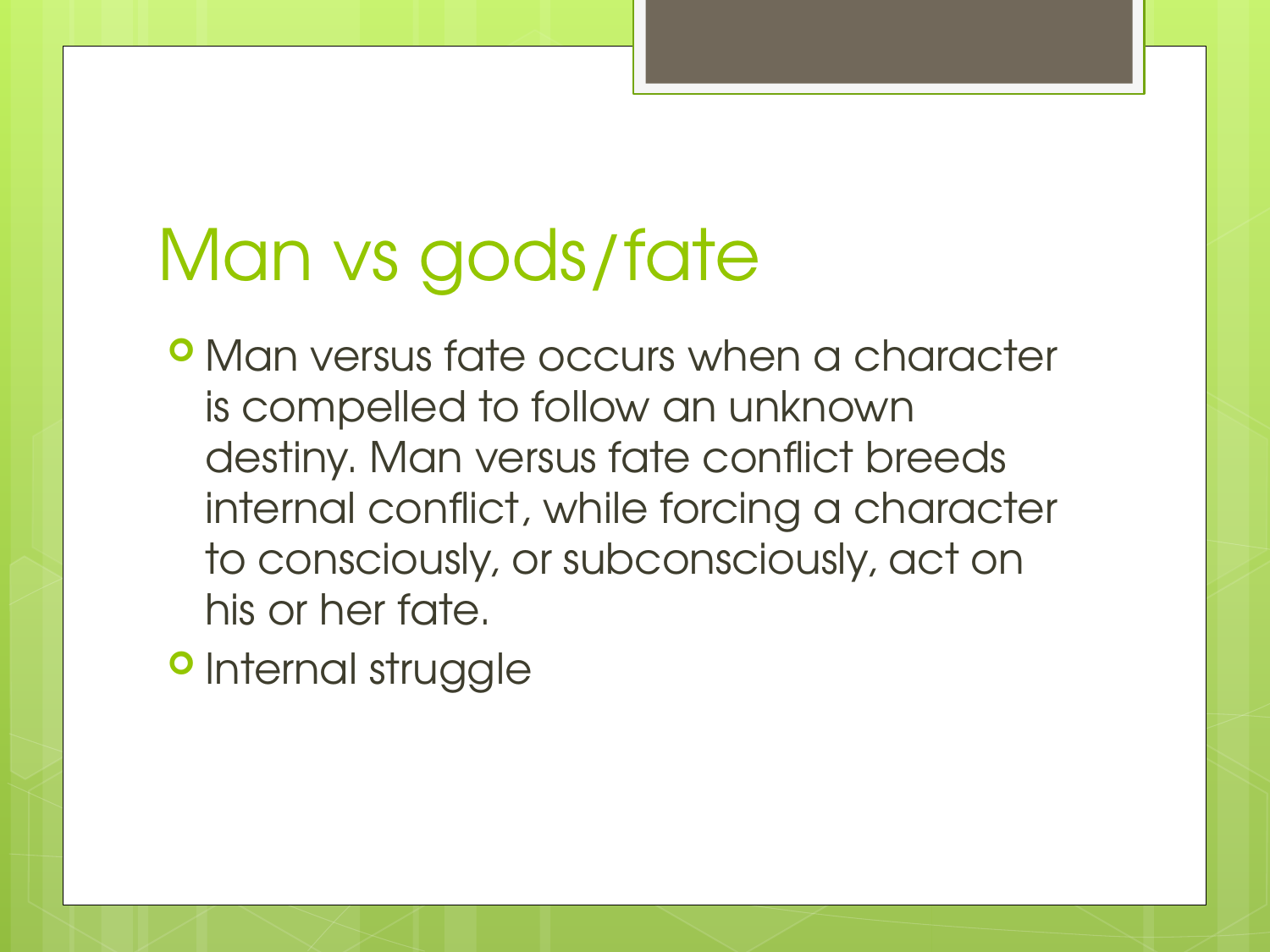

# Man vs gods/fate
Man versus fate occurs when a character is compelled to follow an unknown destiny. Man versus fate conflict breeds internal conflict, while forcing a character to consciously, or subconsciously, act on his or her fate.
Internal struggle